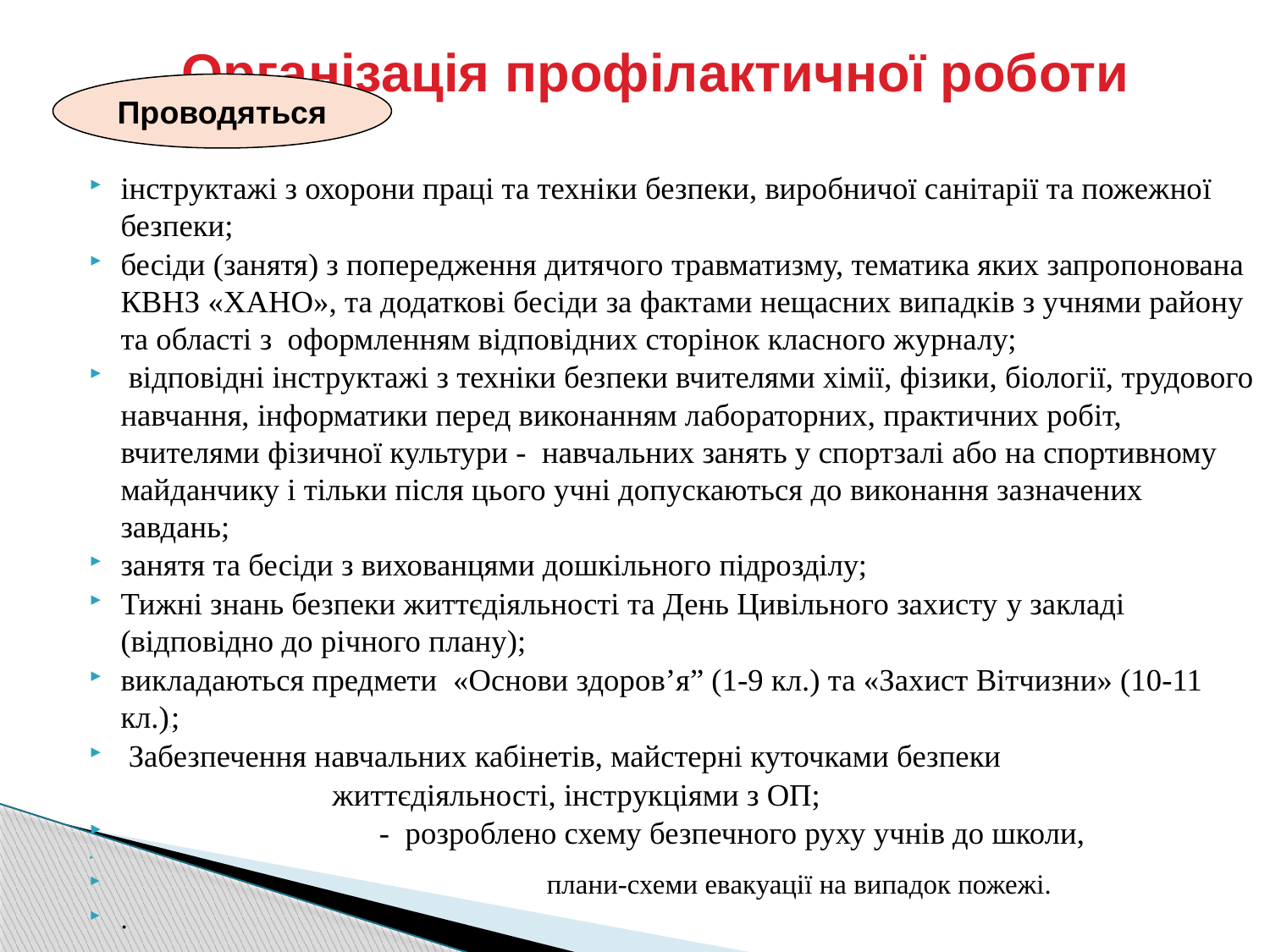

# Організація профілактичної роботи
Проводяться

інструктажі з охорони праці та техніки безпеки, виробничої санітарії та пожежної безпеки;
бесіди (занятя) з попередження дитячого травматизму, тематика яких запропонована КВНЗ «ХАНО», та додаткові бесіди за фактами нещасних випадків з учнями району та області з  оформленням відповідних сторінок класного журналу;
 відповідні інструктажі з техніки безпеки вчителями хімії, фізики, біології, трудового навчання, інформатики перед виконанням лабораторних, практичних робіт, вчителями фізичної культури -  навчальних занять у спортзалі або на спортивному майданчику і тільки після цього учні допускаються до виконання зазначених завдань;
занятя та бесіди з вихованцями дошкільного підрозділу;
Тижні знань безпеки життєдіяльності та День Цивільного захисту у закладі (відповідно до річного плану);
викладаються предмети  «Основи здоров’я” (1-9 кл.) та «Захист Вітчизни» (10-11 кл.)«;
 Забезпечення навчальних кабінетів, майстерні куточками безпеки
                               життєдіяльності, інструкціями з ОП;
                                 -  розроблено схему безпечного руху учнів до школи,

                                                             плани-схеми евакуації на випадок пожежі.
.